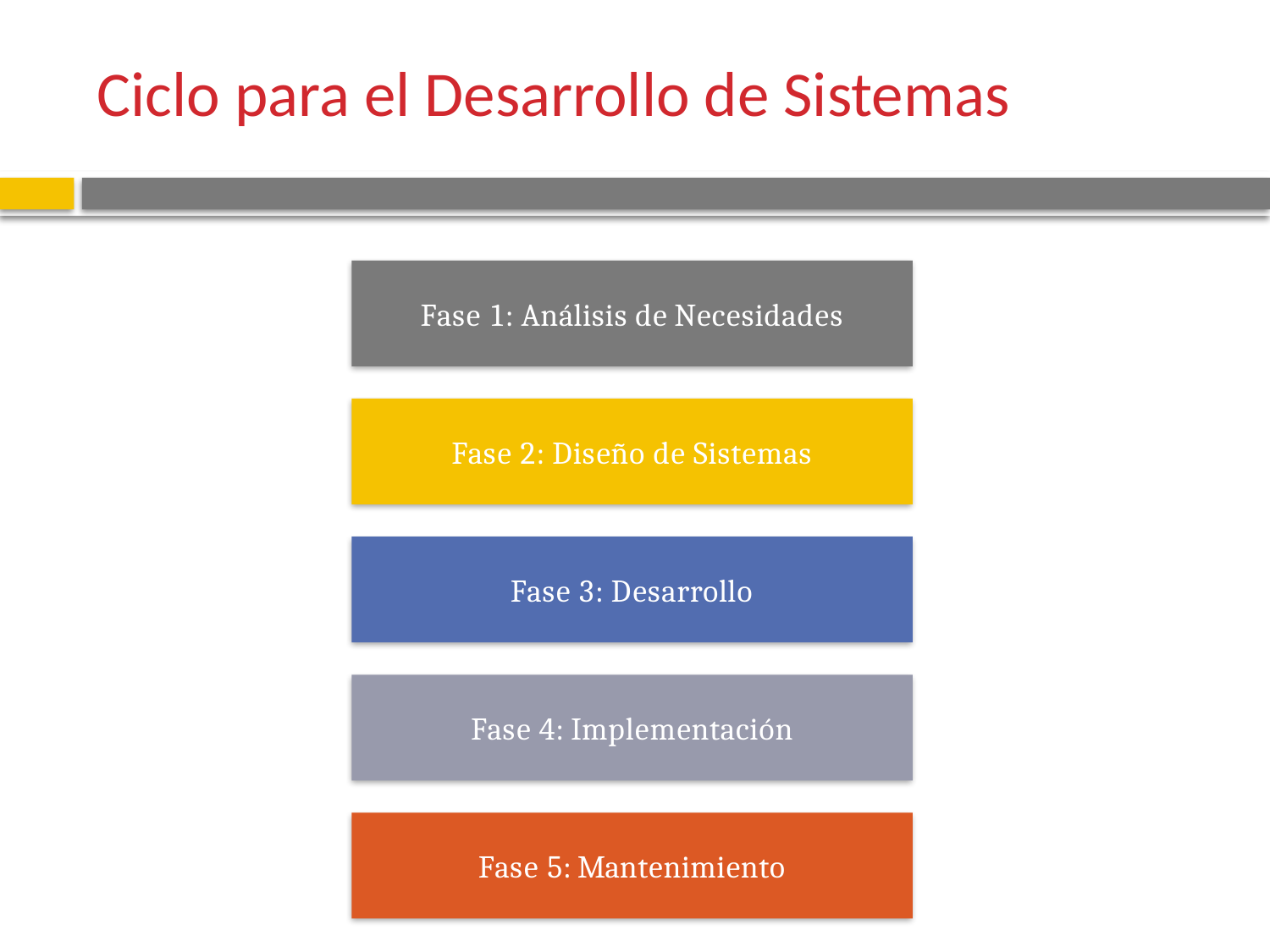

# Ciclo para el Desarrollo de Sistemas
Fase 1: Análisis de Necesidades
Fase 2: Diseño de Sistemas
Fase 3: Desarrollo
Fase 4: Implementación
Fase 5: Mantenimiento